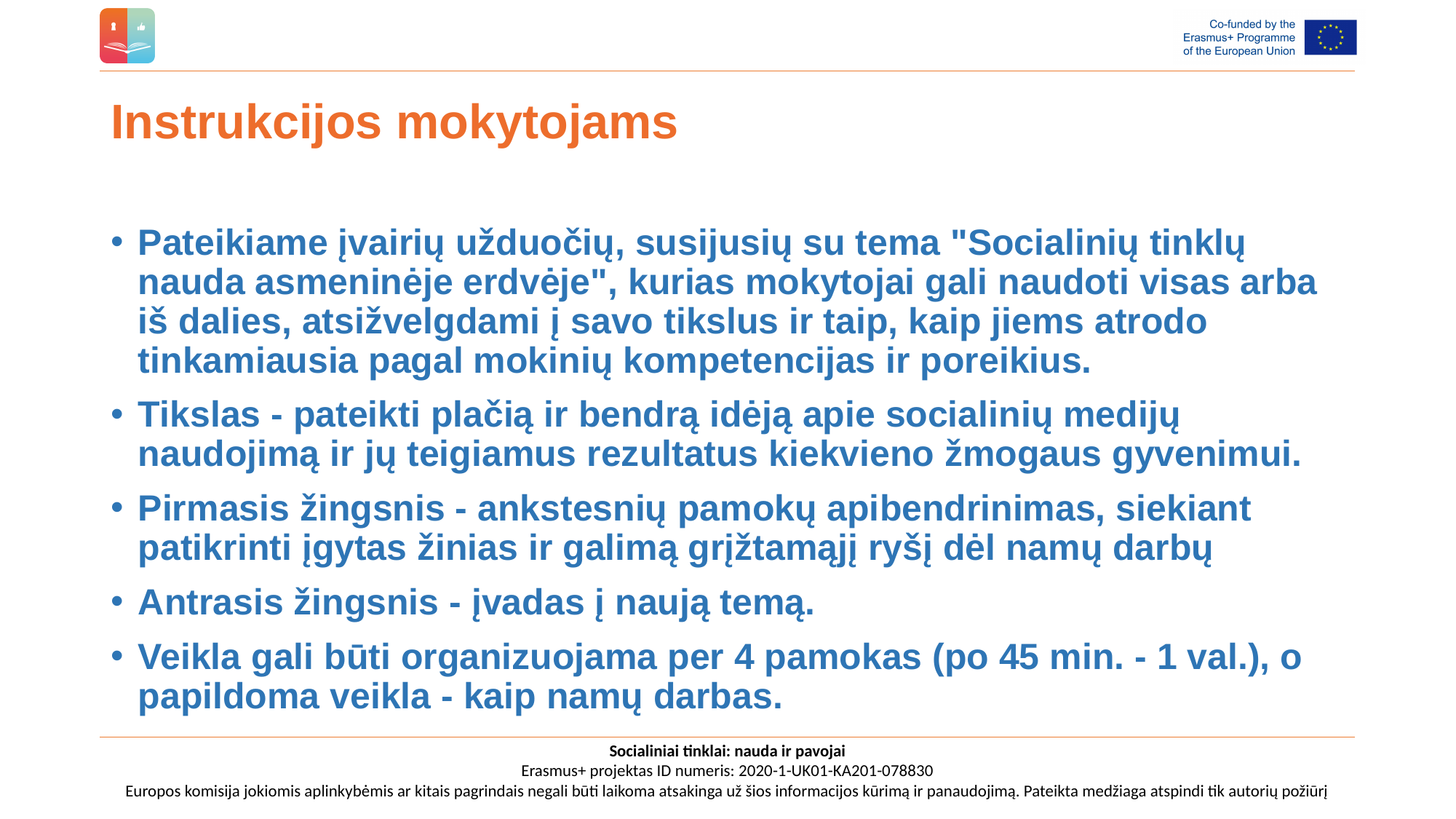

# Instrukcijos mokytojams
Pateikiame įvairių užduočių, susijusių su tema "Socialinių tinklų nauda asmeninėje erdvėje", kurias mokytojai gali naudoti visas arba iš dalies, atsižvelgdami į savo tikslus ir taip, kaip jiems atrodo tinkamiausia pagal mokinių kompetencijas ir poreikius.
Tikslas - pateikti plačią ir bendrą idėją apie socialinių medijų naudojimą ir jų teigiamus rezultatus kiekvieno žmogaus gyvenimui.
Pirmasis žingsnis - ankstesnių pamokų apibendrinimas, siekiant patikrinti įgytas žinias ir galimą grįžtamąjį ryšį dėl namų darbų
Antrasis žingsnis - įvadas į naują temą.
Veikla gali būti organizuojama per 4 pamokas (po 45 min. - 1 val.), o papildoma veikla - kaip namų darbas.

Socialiniai tinklai: nauda ir pavojai
Erasmus+ projektas ID numeris: 2020-1-UK01-KA201-078830
Europos komisija jokiomis aplinkybėmis ar kitais pagrindais negali būti laikoma atsakinga už šios informacijos kūrimą ir panaudojimą. Pateikta medžiaga atspindi tik autorių požiūrį